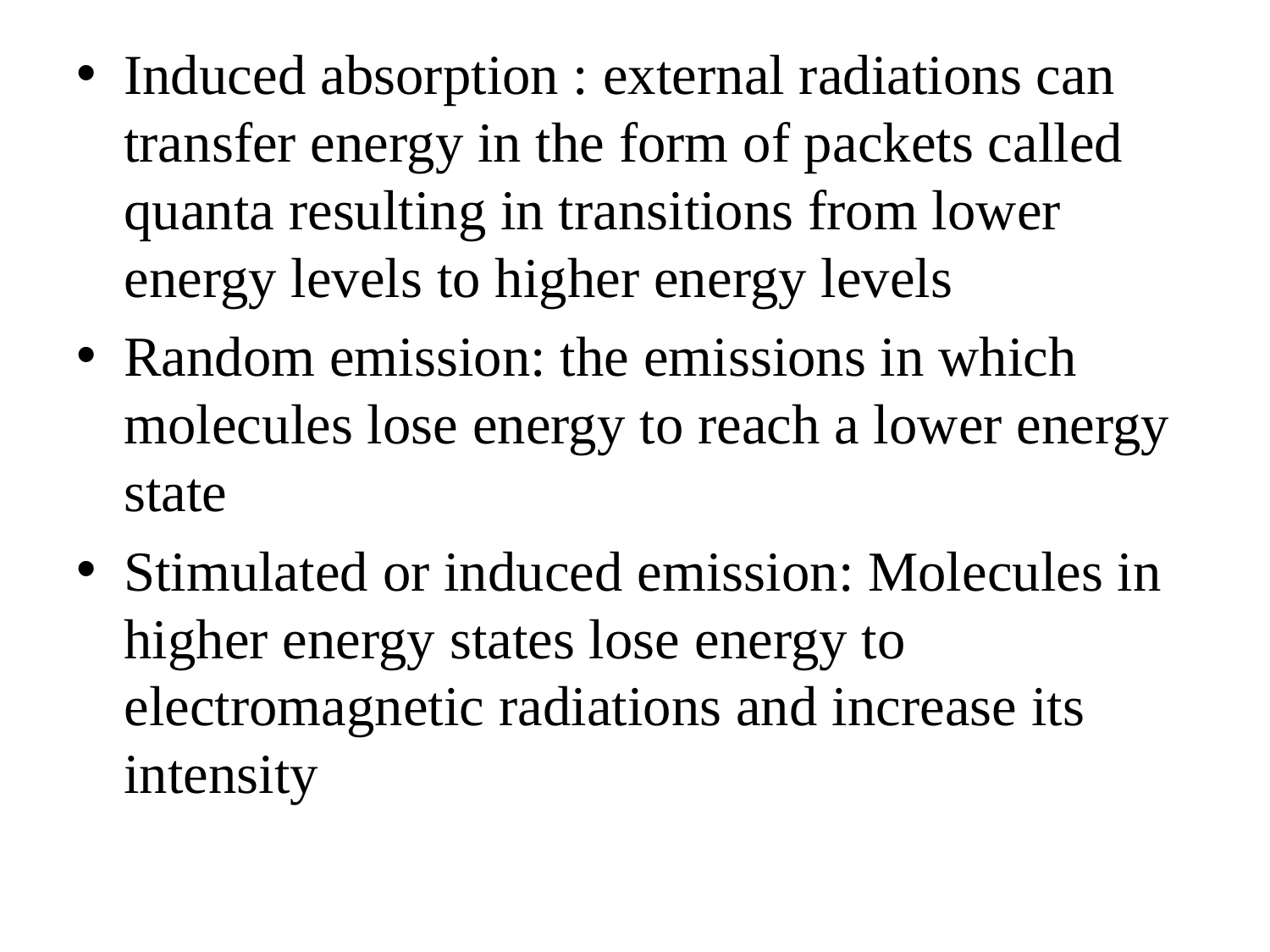

Induced absorption : external radiations can transfer energy in the form of packets called quanta resulting in transitions from lower energy levels to higher energy levels
Random emission: the emissions in which molecules lose energy to reach a lower energy state
Stimulated or induced emission: Molecules in higher energy states lose energy to electromagnetic radiations and increase its intensity